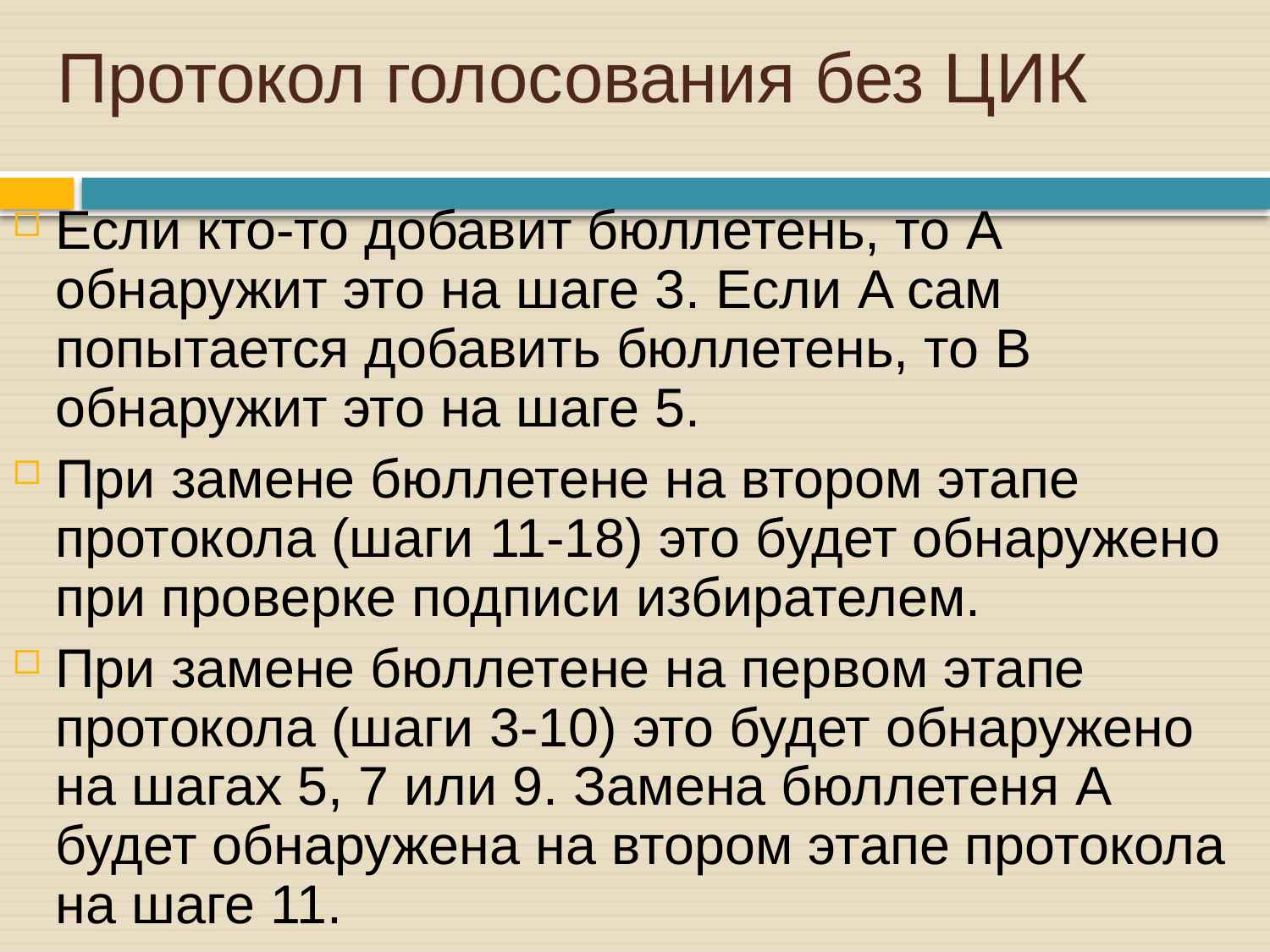

# Протокол голосования без ЦИК
Если кто-то добавит бюллетень, то A обнаружит это на шаге 3. Если A сам попытается добавить бюллетень, то B обнаружит это на шаге 5.
При замене бюллетене на втором этапе протокола (шаги 11-18) это будет обнаружено при проверке подписи избирателем.
При замене бюллетене на первом этапе протокола (шаги 3-10) это будет обнаружено на шагах 5, 7 или 9. Замена бюллетеня A будет обнаружена на втором этапе протокола на шаге 11.